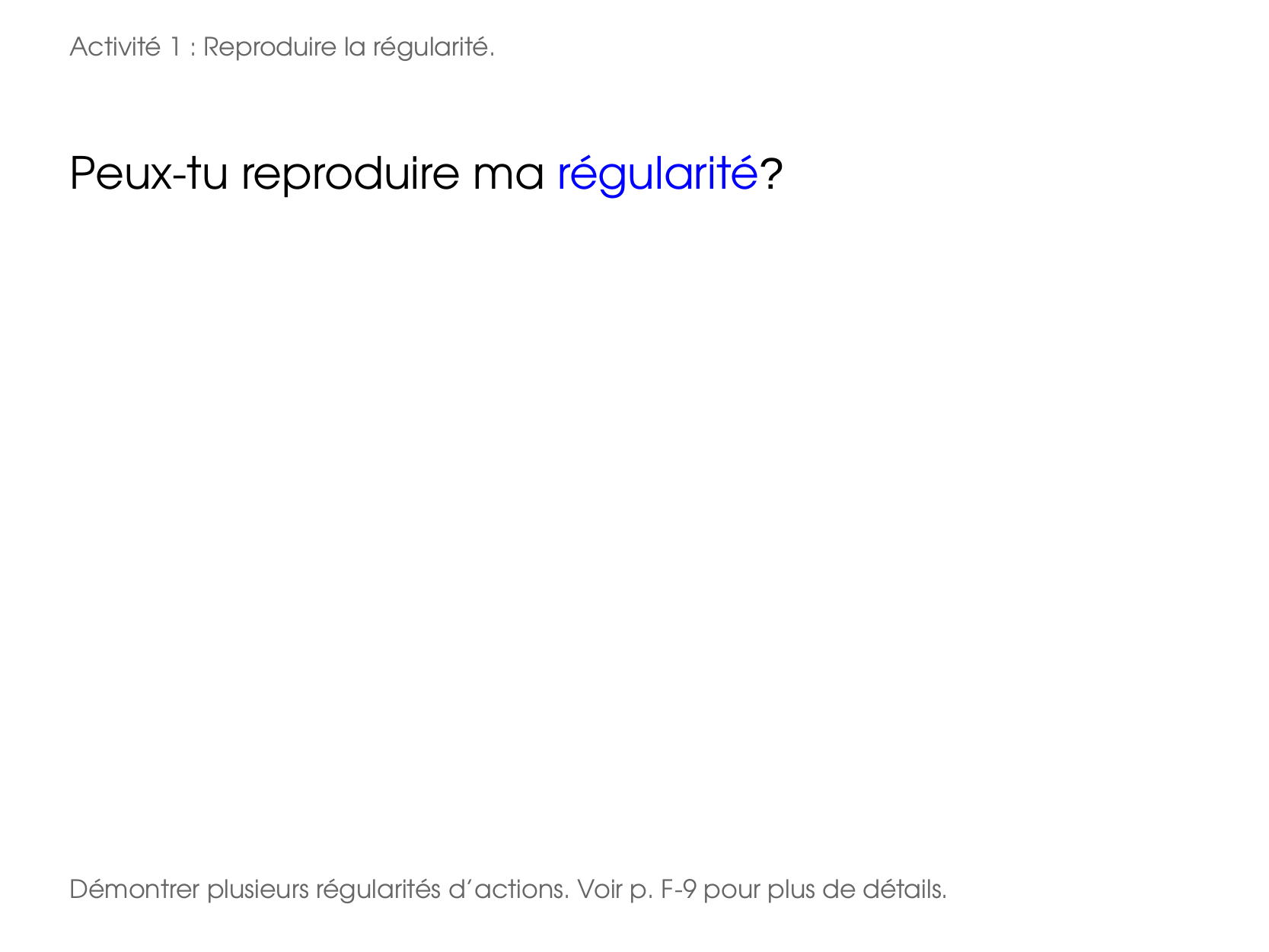

Activité 1 : Reproduire la régularité.
Peux-tu reproduire ma régularité?
Démontrer plusieurs régularités d’actions. Voir p. F-9 pour plus de détails.